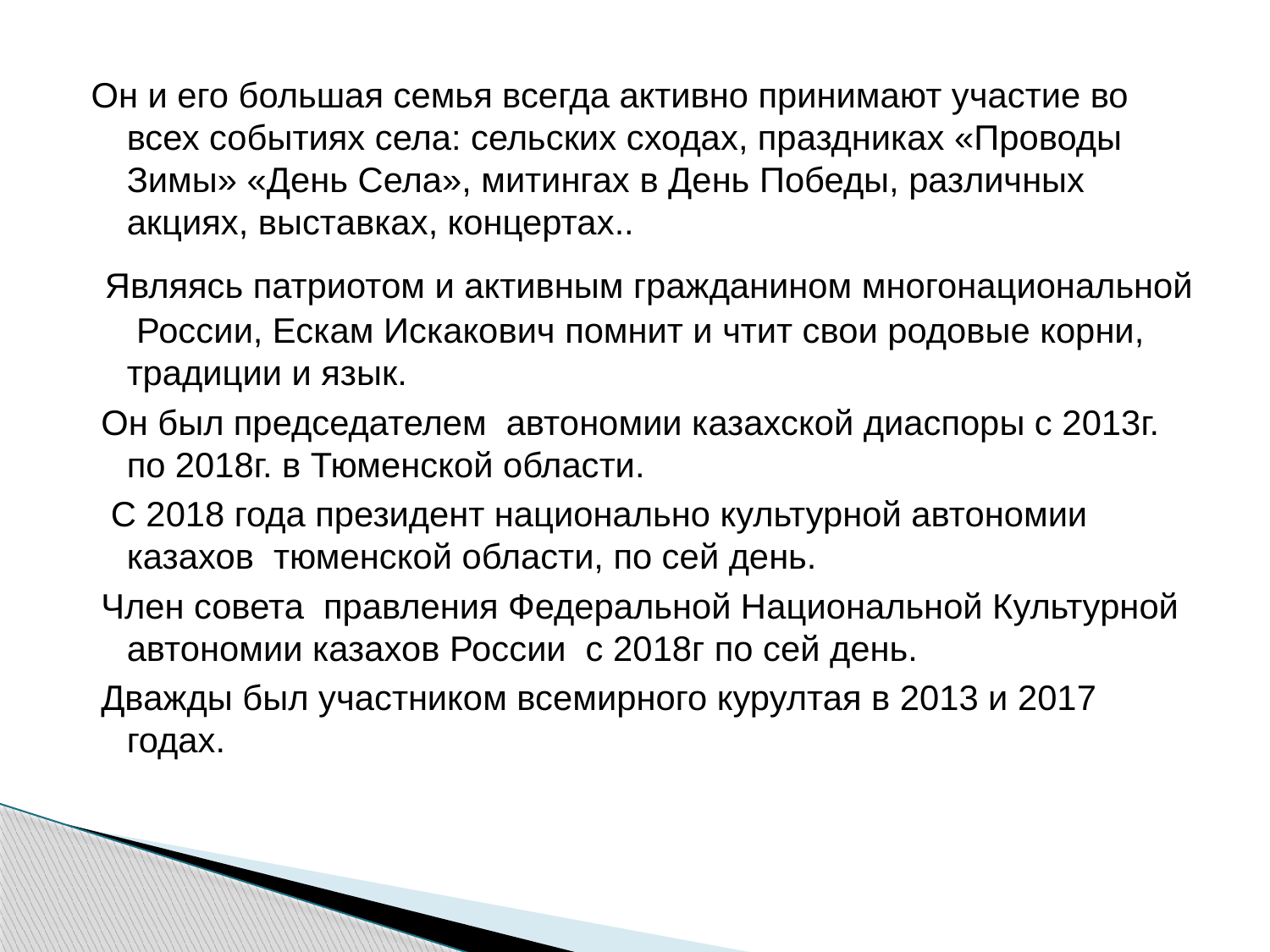

#
Он и его большая семья всегда активно принимают участие во всех событиях села: сельских сходах, праздниках «Проводы Зимы» «День Села», митингах в День Победы, различных акциях, выставках, концертах..
 Являясь патриотом и активным гражданином многонациональной  России, Ескам Искакович помнит и чтит свои родовые корни, традиции и язык.
 Он был председателем  автономии казахской диаспоры с 2013г. по 2018г. в Тюменской области.
  С 2018 года президент национально культурной автономии казахов  тюменской области, по сей день.
 Член совета  правления Федеральной Национальной Культурной автономии казахов России  с 2018г по сей день.
 Дважды был участником всемирного курултая в 2013 и 2017 годах.